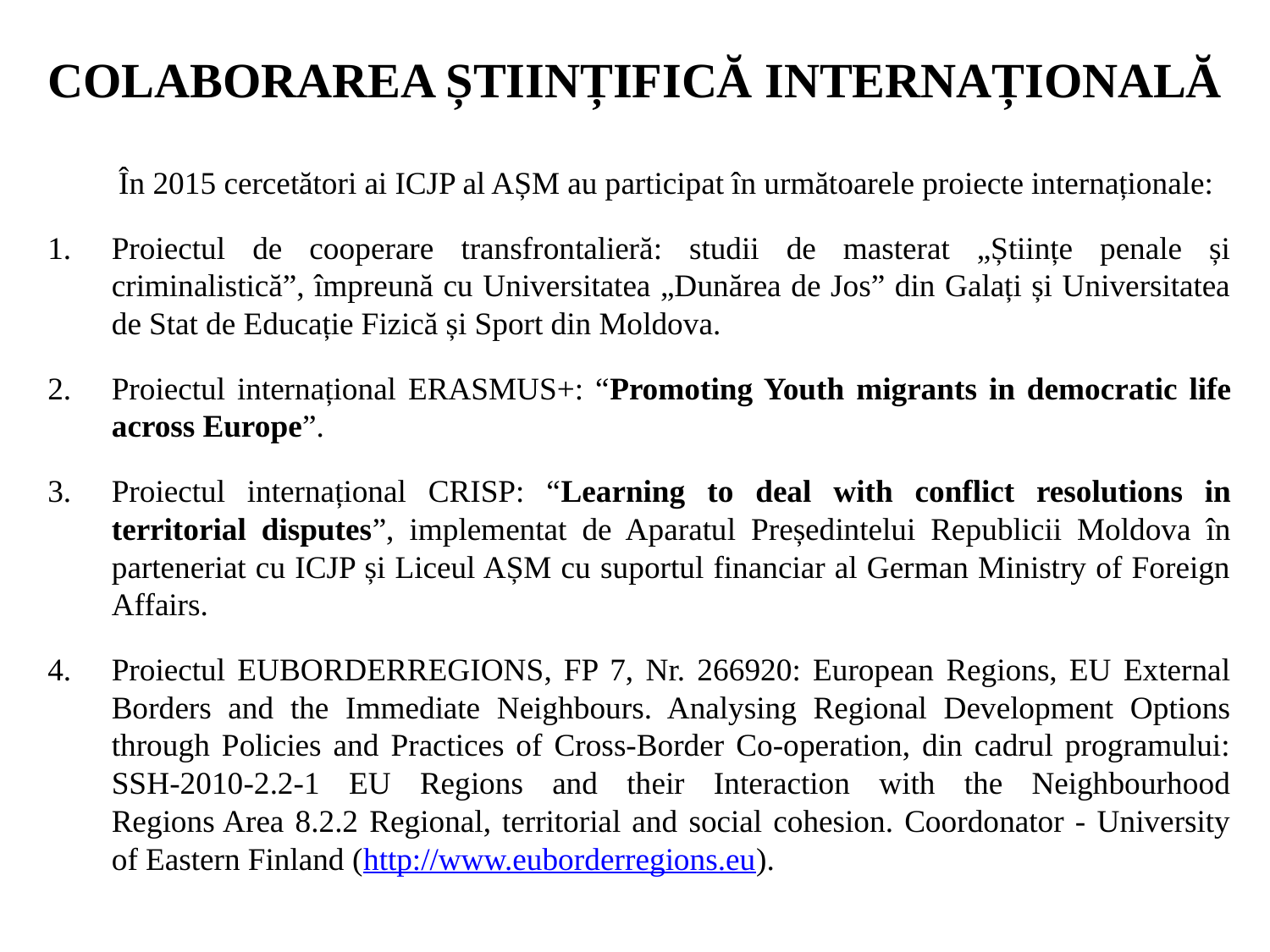

# COLABORAREA ȘTIINȚIFICĂ INTERNAȚIONALĂ
	În 2015 cercetători ai ICJP al AȘM au participat în următoarele proiecte internaționale:

Proiectul de cooperare transfrontalieră: studii de masterat „Științe penale și criminalistică”, împreună cu Universitatea „Dunărea de Jos” din Galați și Universitatea de Stat de Educație Fizică și Sport din Moldova.

Proiectul internațional ERASMUS+: “Promoting Youth migrants in democratic life across Europe”.

Proiectul internațional CRISP: “Learning to deal with conflict resolutions in territorial disputes”, implementat de Aparatul Președintelui Republicii Moldova în parteneriat cu ICJP și Liceul AȘM cu suportul financiar al German Ministry of Foreign Affairs.

Proiectul EUBORDERREGIONS, FP 7, Nr. 266920: European Regions, EU External Borders and the Immediate Neighbours. Analysing Regional Development Options through Policies and Practices of Cross-Border Co-operation, din cadrul programului: SSH-2010-2.2-1 EU Regions and their Interaction with the Neighbourhood Regions Area 8.2.2 Regional, territorial and social cohesion. Coordonator - University of Eastern Finland (http://www.euborderregions.eu).